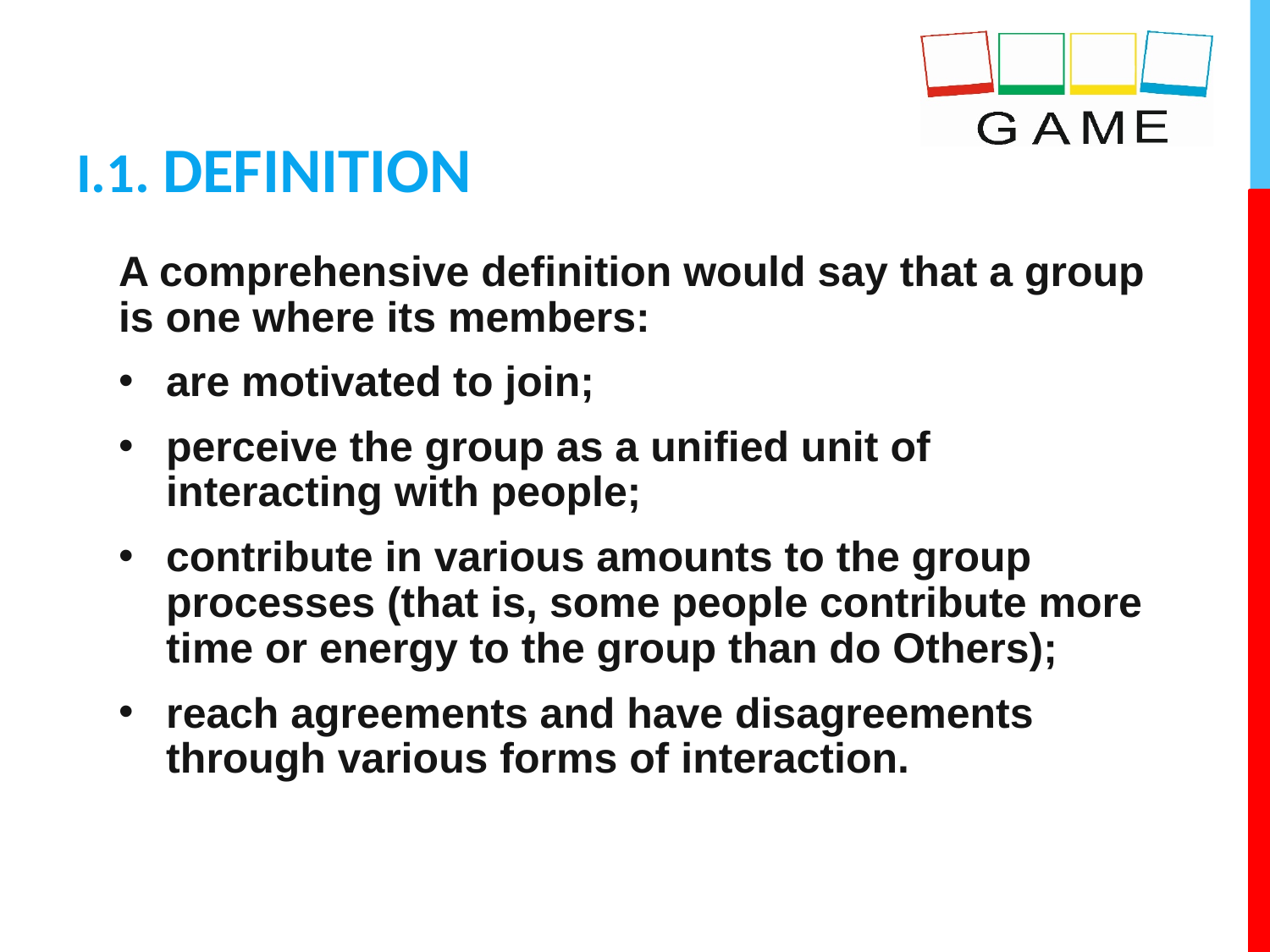

# I.1. DEFINITION
A comprehensive definition would say that a group is one where its members:
are motivated to join;
perceive the group as a unified unit of interacting with people;
contribute in various amounts to the group processes (that is, some people contribute more time or energy to the group than do Others);
reach agreements and have disagreements through various forms of interaction.